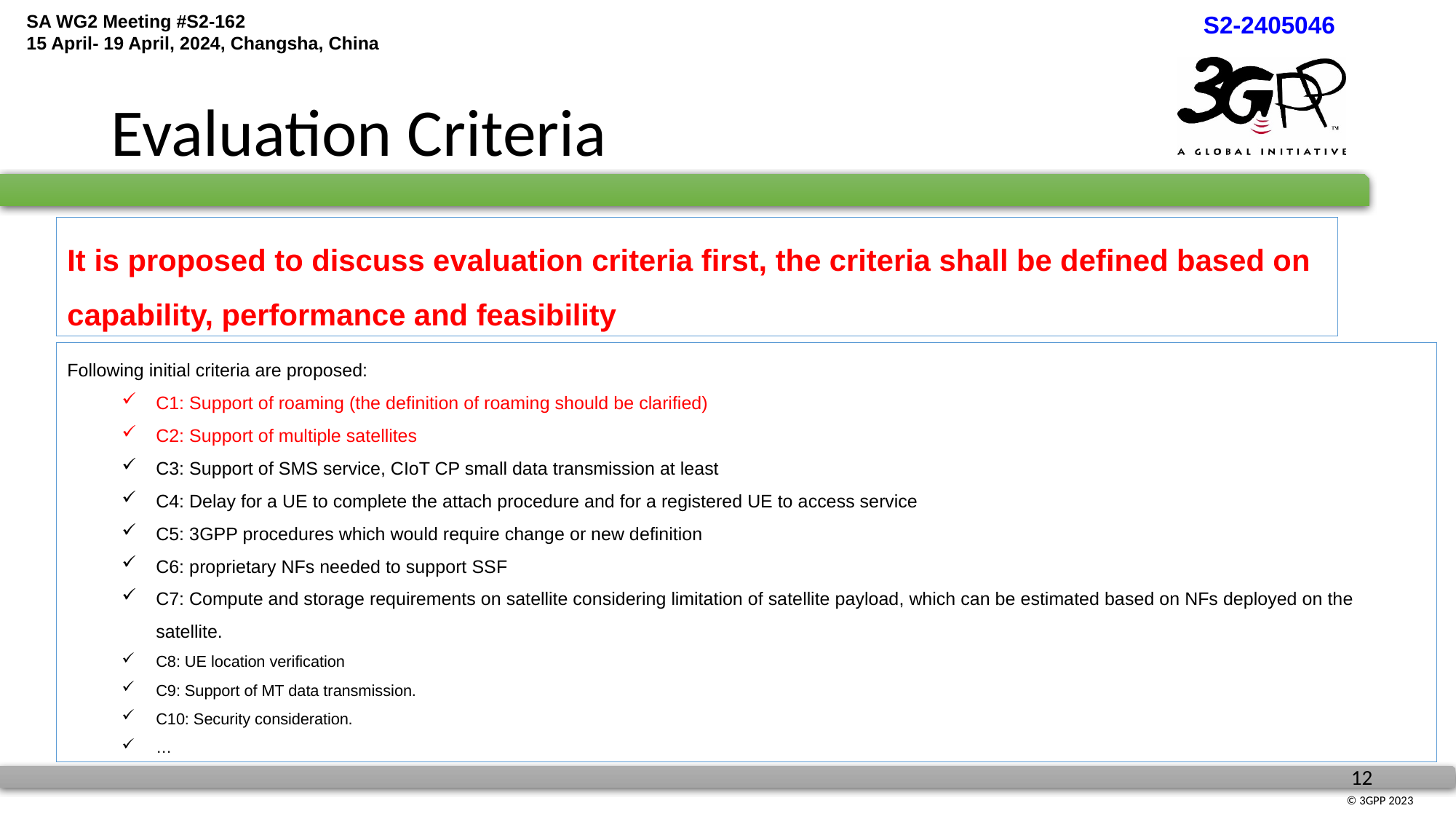

# Evaluation Criteria
It is proposed to discuss evaluation criteria first, the criteria shall be defined based on capability, performance and feasibility
Following initial criteria are proposed:
C1: Support of roaming (the definition of roaming should be clarified)
C2: Support of multiple satellites
C3: Support of SMS service, CIoT CP small data transmission at least
C4: Delay for a UE to complete the attach procedure and for a registered UE to access service
C5: 3GPP procedures which would require change or new definition
C6: proprietary NFs needed to support SSF
C7: Compute and storage requirements on satellite considering limitation of satellite payload, which can be estimated based on NFs deployed on the satellite.
C8: UE location verification
C9: Support of MT data transmission.
C10: Security consideration.
…